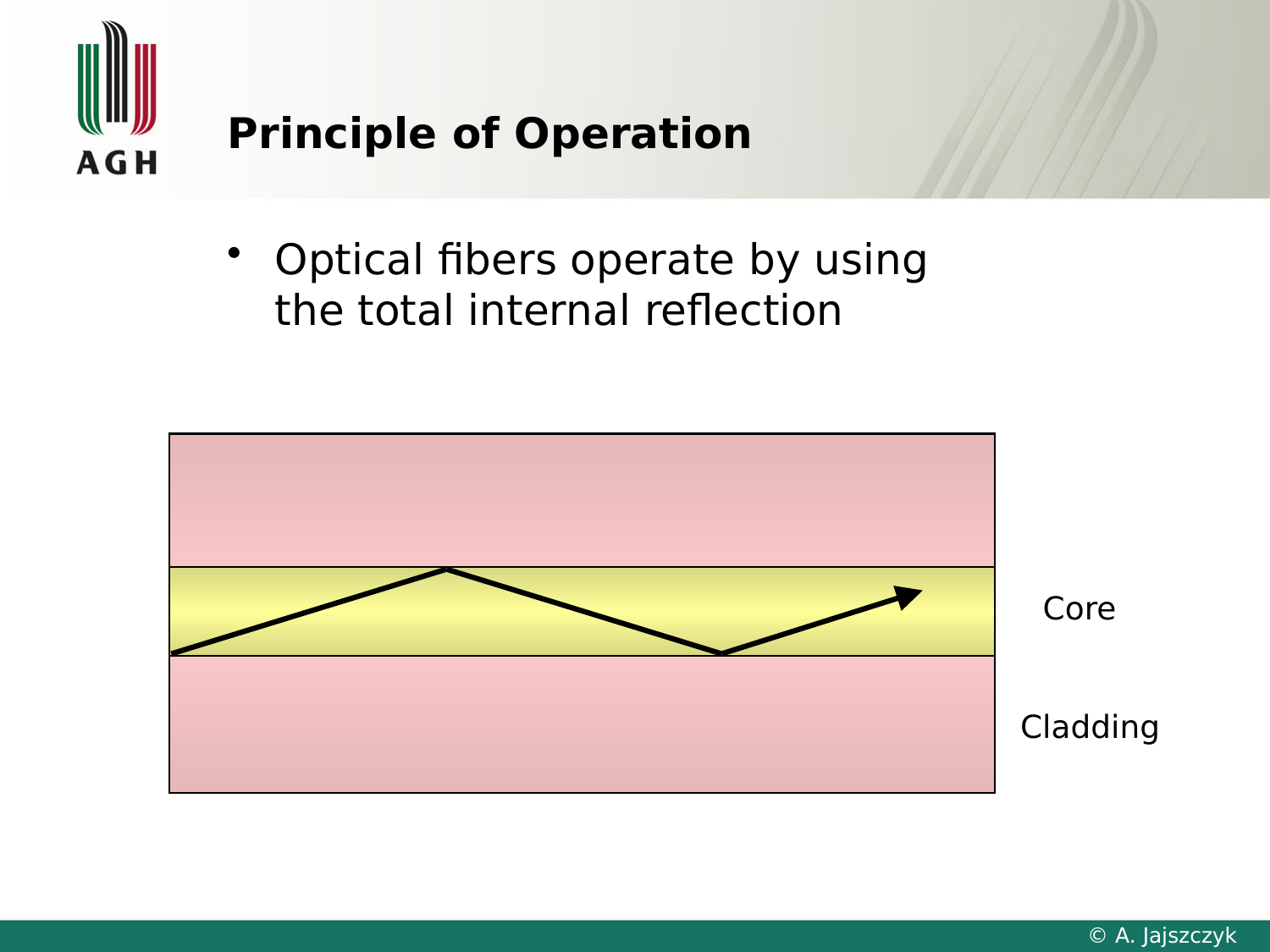

# Principle of Operation
Optical fibers operate by using
the total internal reflection

Core
Cladding